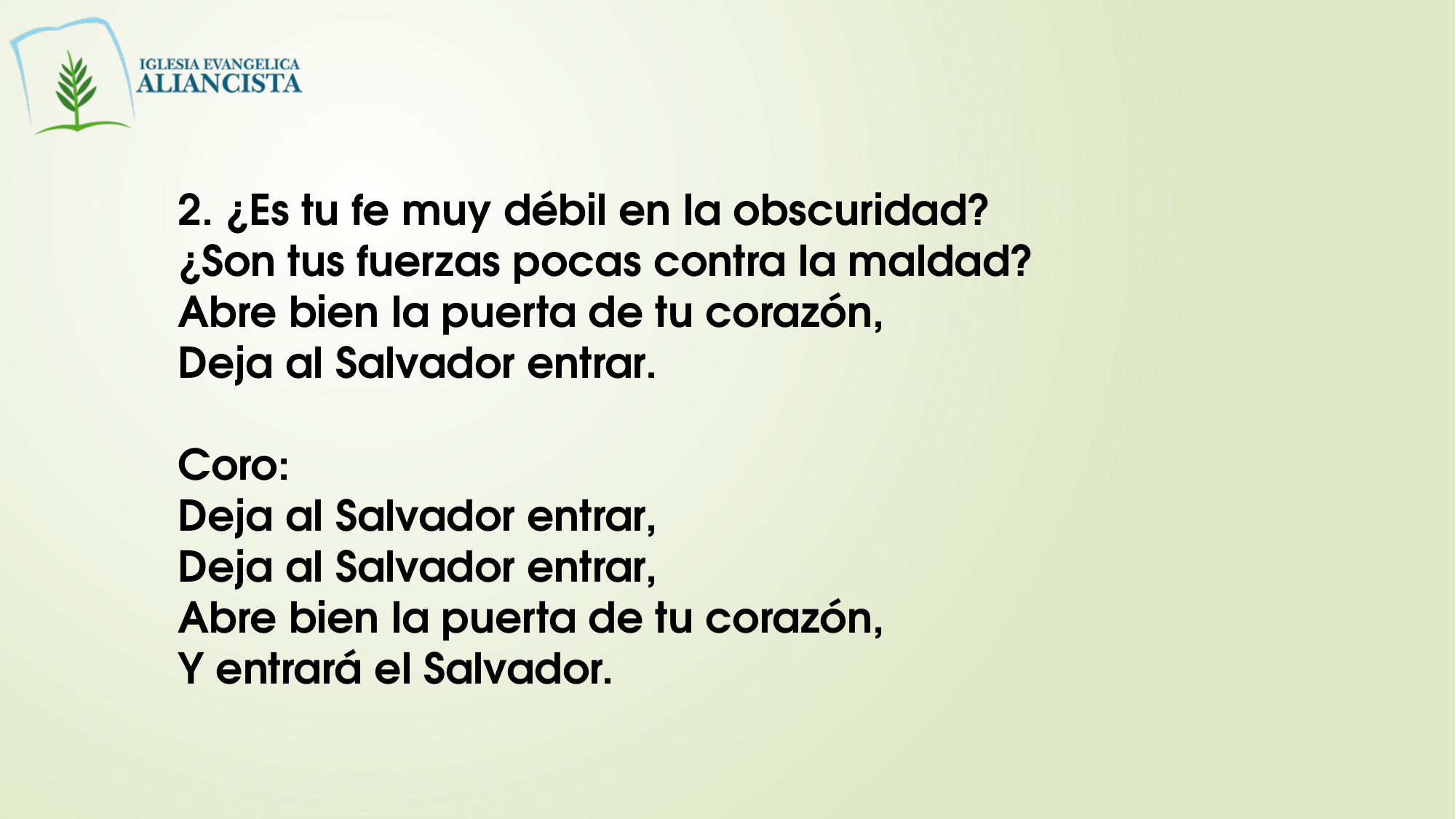

2. ¿Es tu fe muy débil en la obscuridad?
¿Son tus fuerzas pocas contra la maldad?
Abre bien la puerta de tu corazón,
Deja al Salvador entrar.

Coro:
Deja al Salvador entrar,
Deja al Salvador entrar,
Abre bien la puerta de tu corazón,
Y entrará el Salvador.